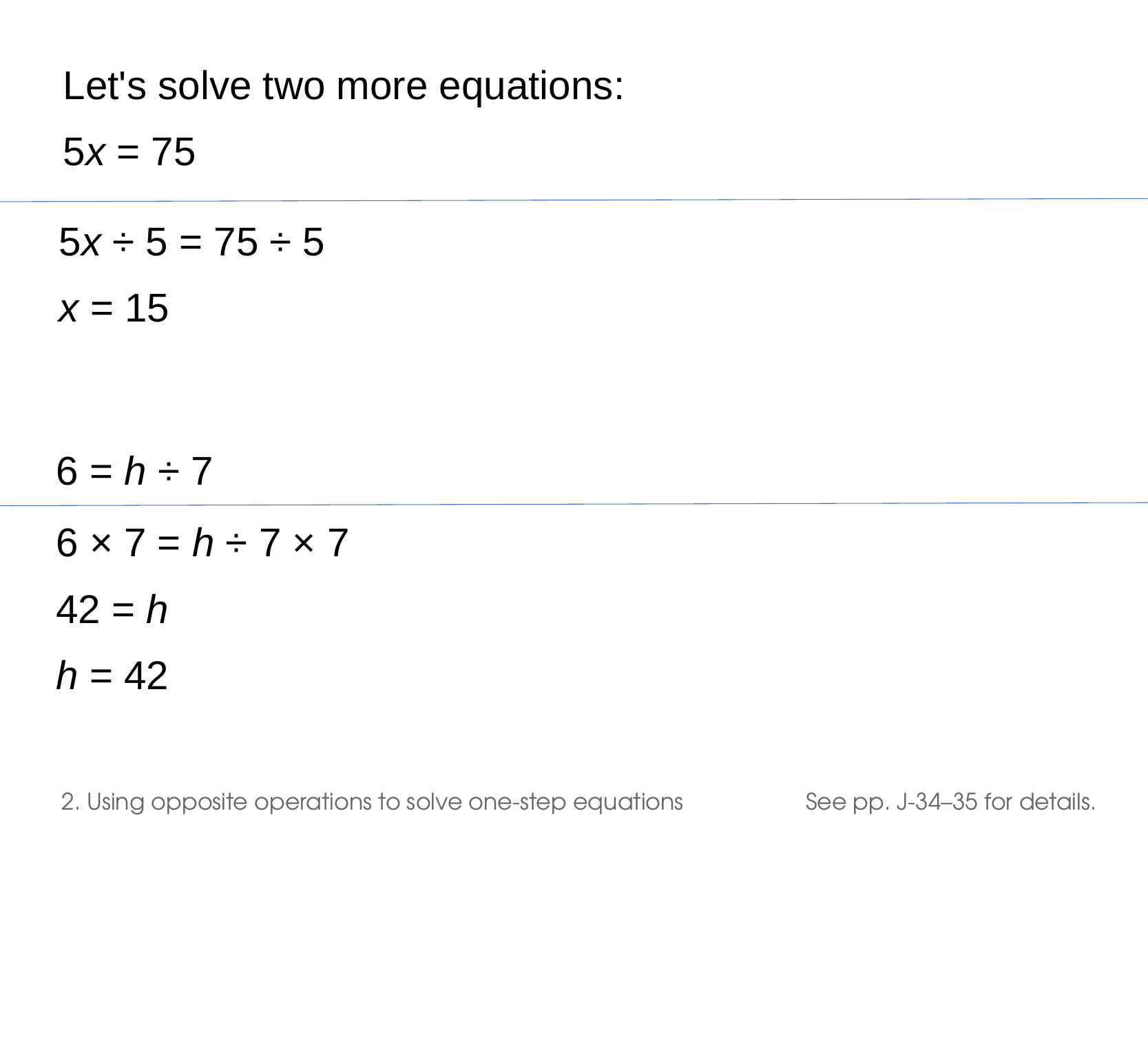

Let's solve two more equations:
5x = 75
5x ÷ 5 = 75 ÷ 5
x = 15
6 = h ÷ 7
6 × 7 = h ÷ 7 × 7
42 = h
h = 42
2. Using opposite operations to solve one-step equations
See pp. J-34–35 for details.